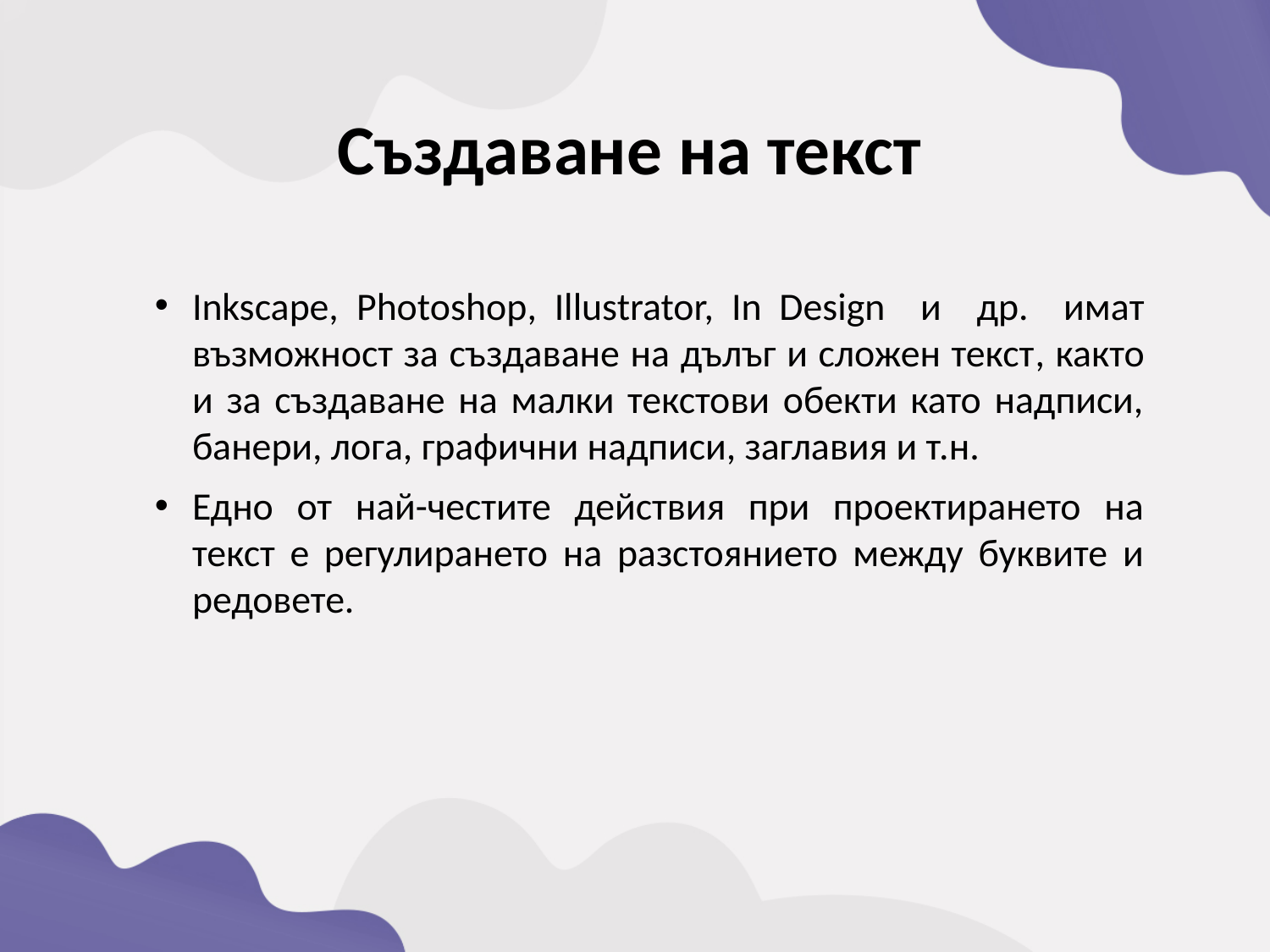

Създаване на текст

Inkscape, Photoshop, Illustrator, In Design  и  др.  имат възможност за създаване на дълъг и сложен текст, както и за създаване на малки текстови обекти като надписи, банери, лога, графични надписи, заглавия и т.н.
Едно от най-честите действия при проектирането на текст е регулирането на разстоянието между буквите и редовете.